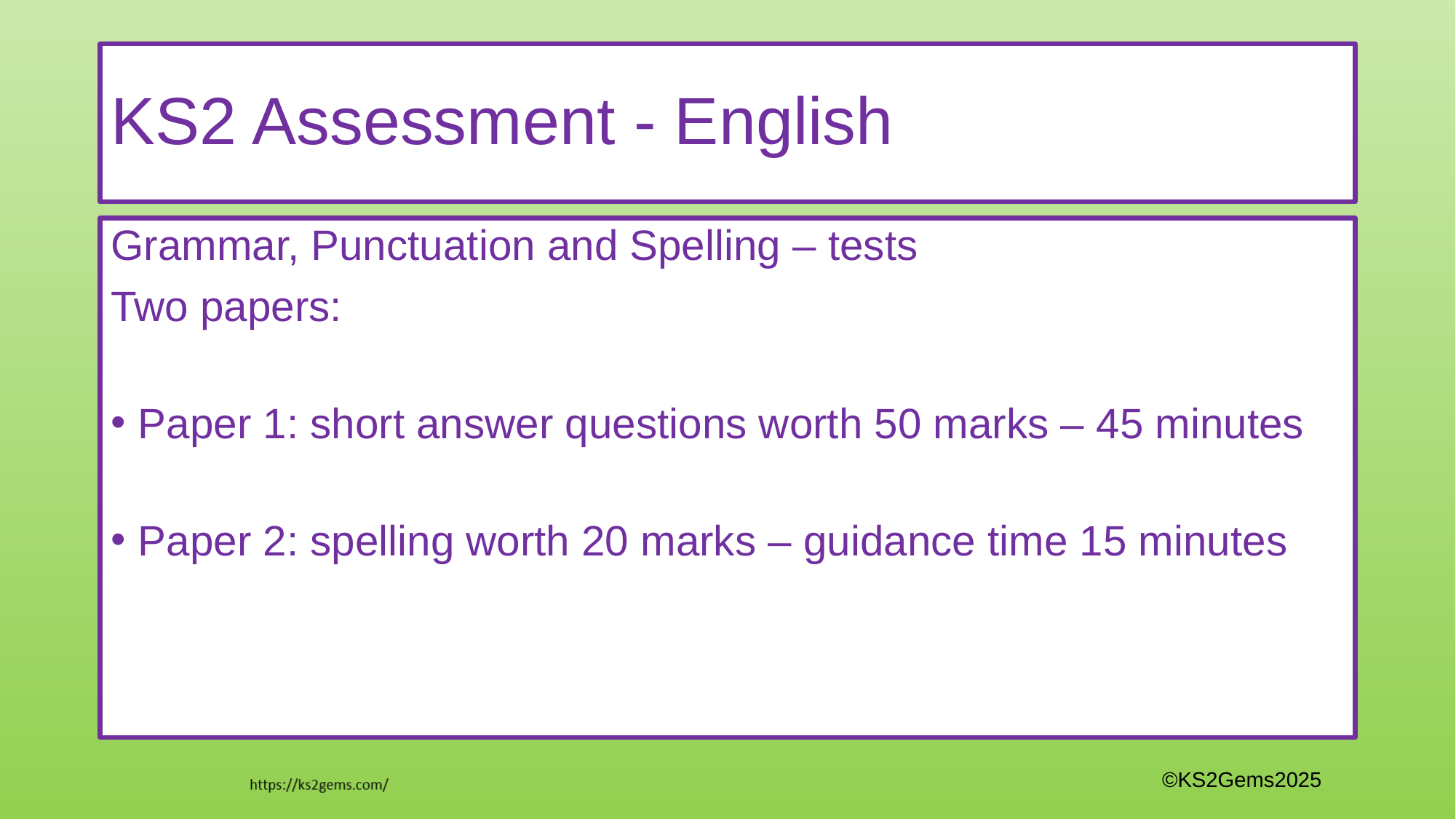

# KS2 Assessment - English
Grammar, Punctuation and Spelling – tests
Two papers:
Paper 1: short answer questions worth 50 marks – 45 minutes
Paper 2: spelling worth 20 marks – guidance time 15 minutes